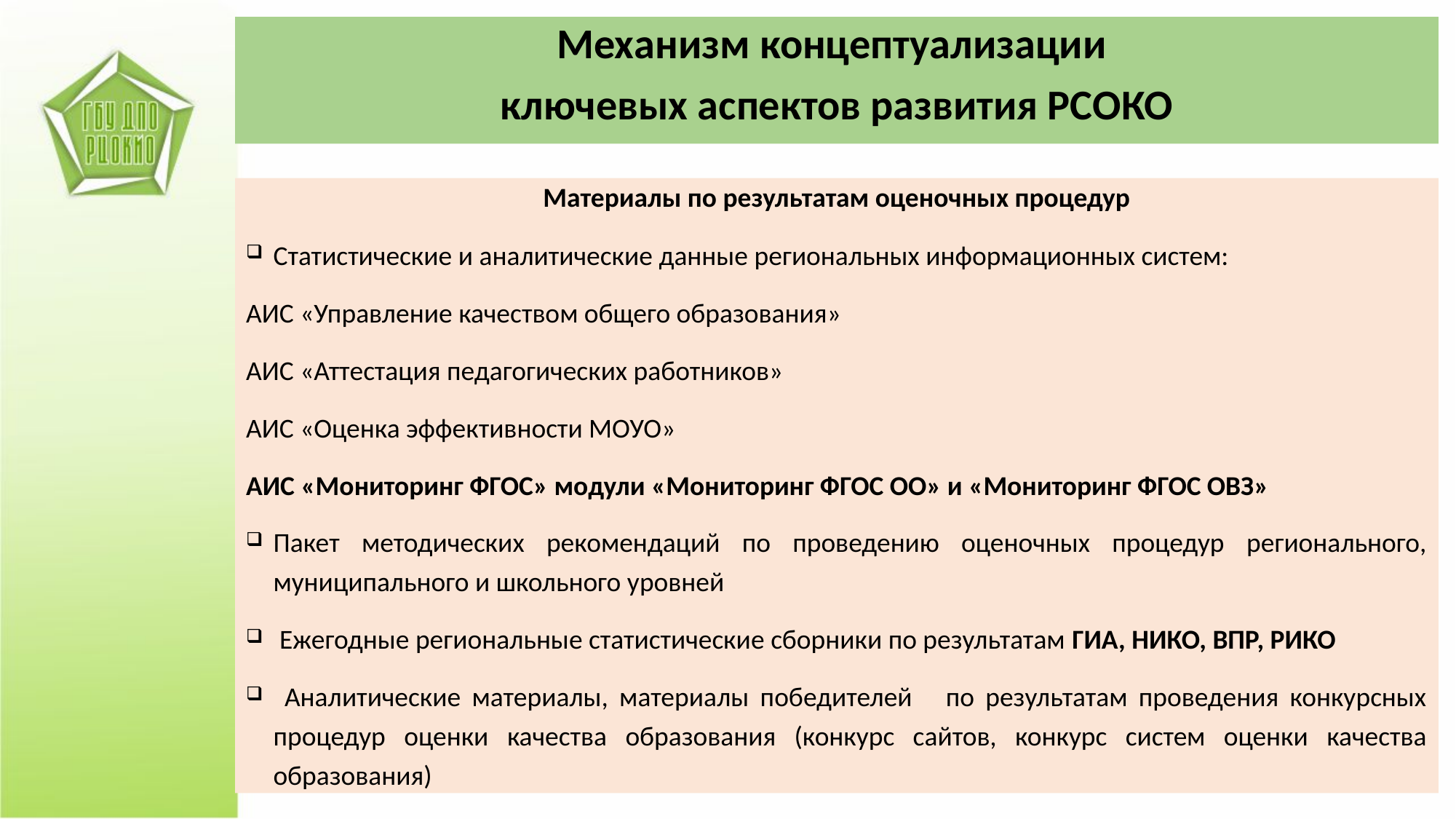

Механизм концептуализации
ключевых аспектов развития РСОКО
Материалы по результатам оценочных процедур
Статистические и аналитические данные региональных информационных систем:
АИС «Управление качеством общего образования»
АИС «Аттестация педагогических работников»
АИС «Оценка эффективности МОУО»
АИС «Мониторинг ФГОС» модули «Мониторинг ФГОС ОО» и «Мониторинг ФГОС ОВЗ»
Пакет методических рекомендаций по проведению оценочных процедур регионального, муниципального и школьного уровней
 Ежегодные региональные статистические сборники по результатам ГИА, НИКО, ВПР, РИКО
 Аналитические материалы, материалы победителей   по результатам проведения конкурсных процедур оценки качества образования (конкурс сайтов, конкурс систем оценки качества образования)

31